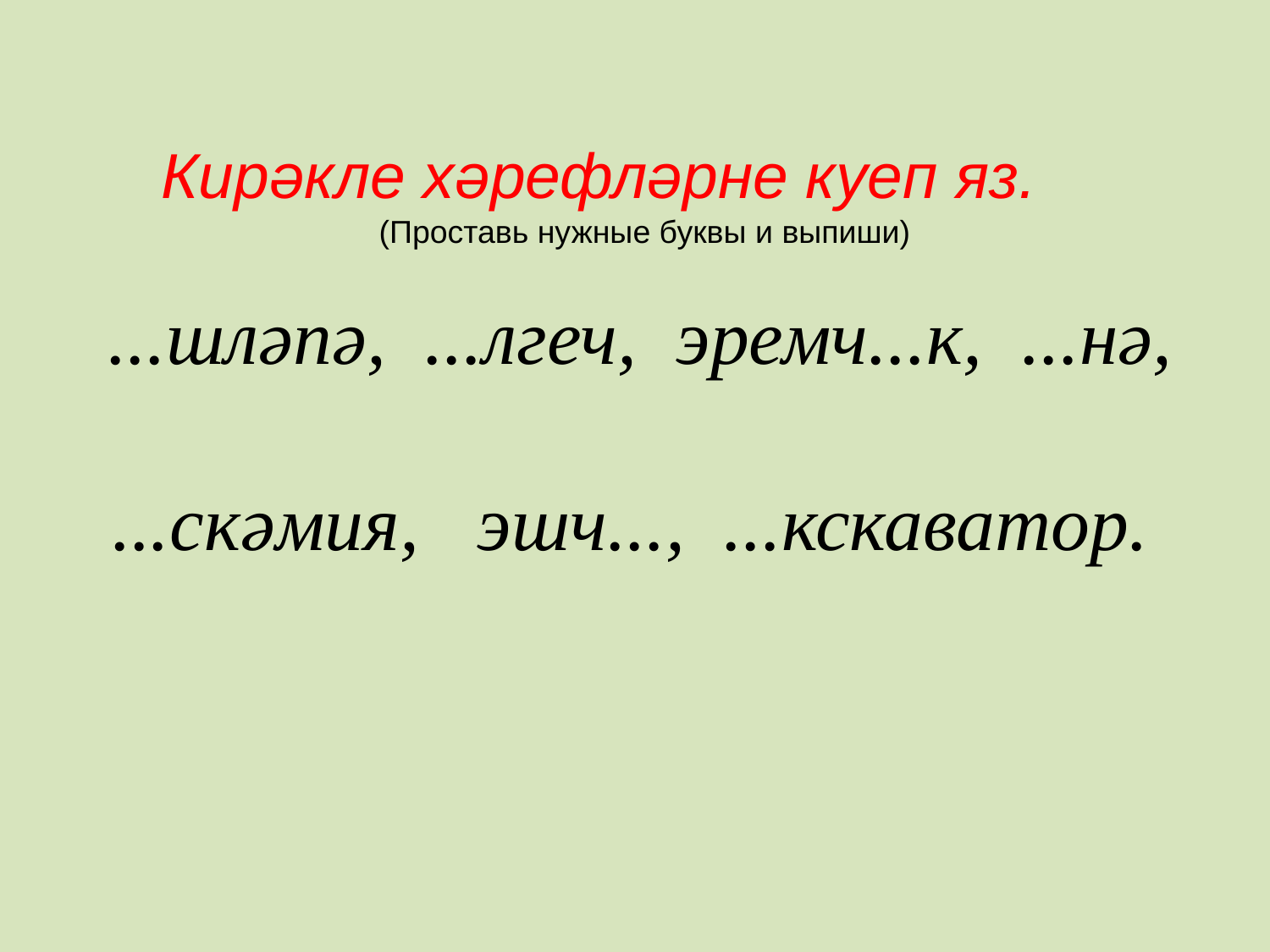

# ...шләпә,  ...лгеч,  эремч...к,  ...нә, ...скәмия,   эшч...,  ...кскаватор.
Кирәкле хәрефләрне куеп яз.
(Проставь нужные буквы и выпиши)